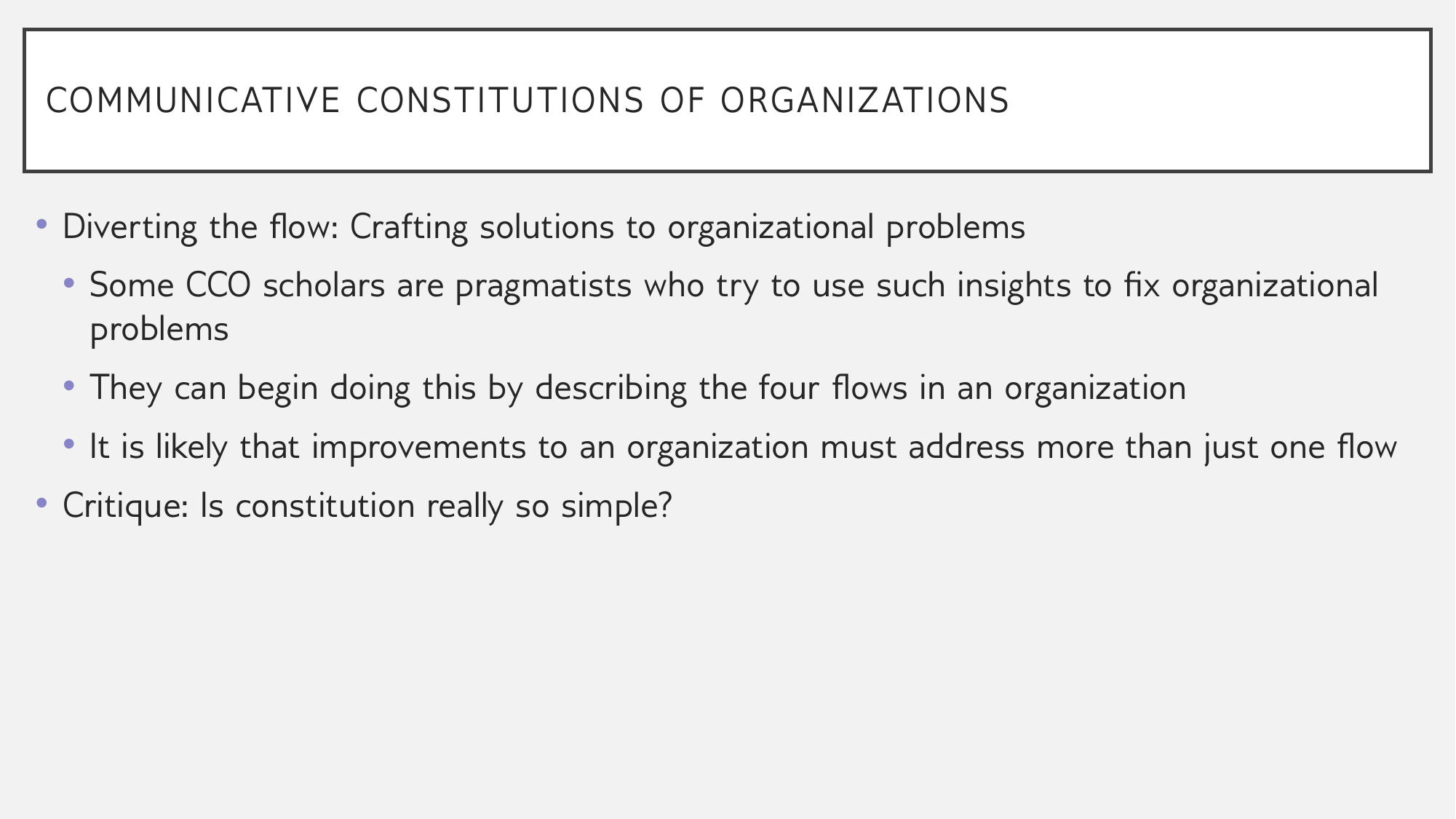

# Communicative Constitutions of Organizations
Diverting the flow: Crafting solutions to organizational problems
Some CCO scholars are pragmatists who try to use such insights to fix organizational problems
They can begin doing this by describing the four flows in an organization
It is likely that improvements to an organization must address more than just one flow
Critique: Is constitution really so simple?